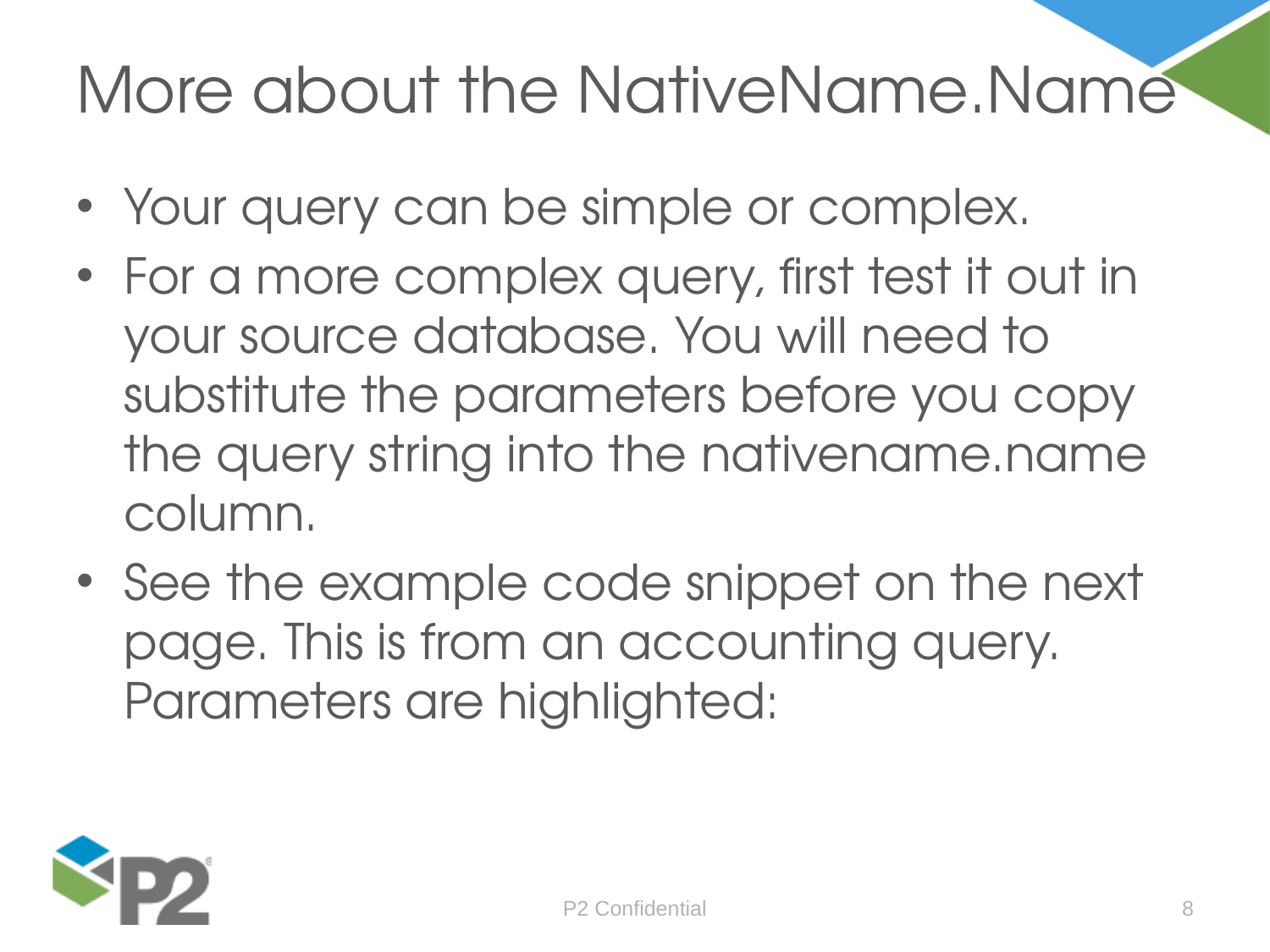

# More about the NativeName.Name
Your query can be simple or complex.
For a more complex query, first test it out in your source database. You will need to substitute the parameters before you copy the query string into the nativename.name column.
See the example code snippet on the next page. This is from an accounting query. Parameters are highlighted:

P2 Confidential
8